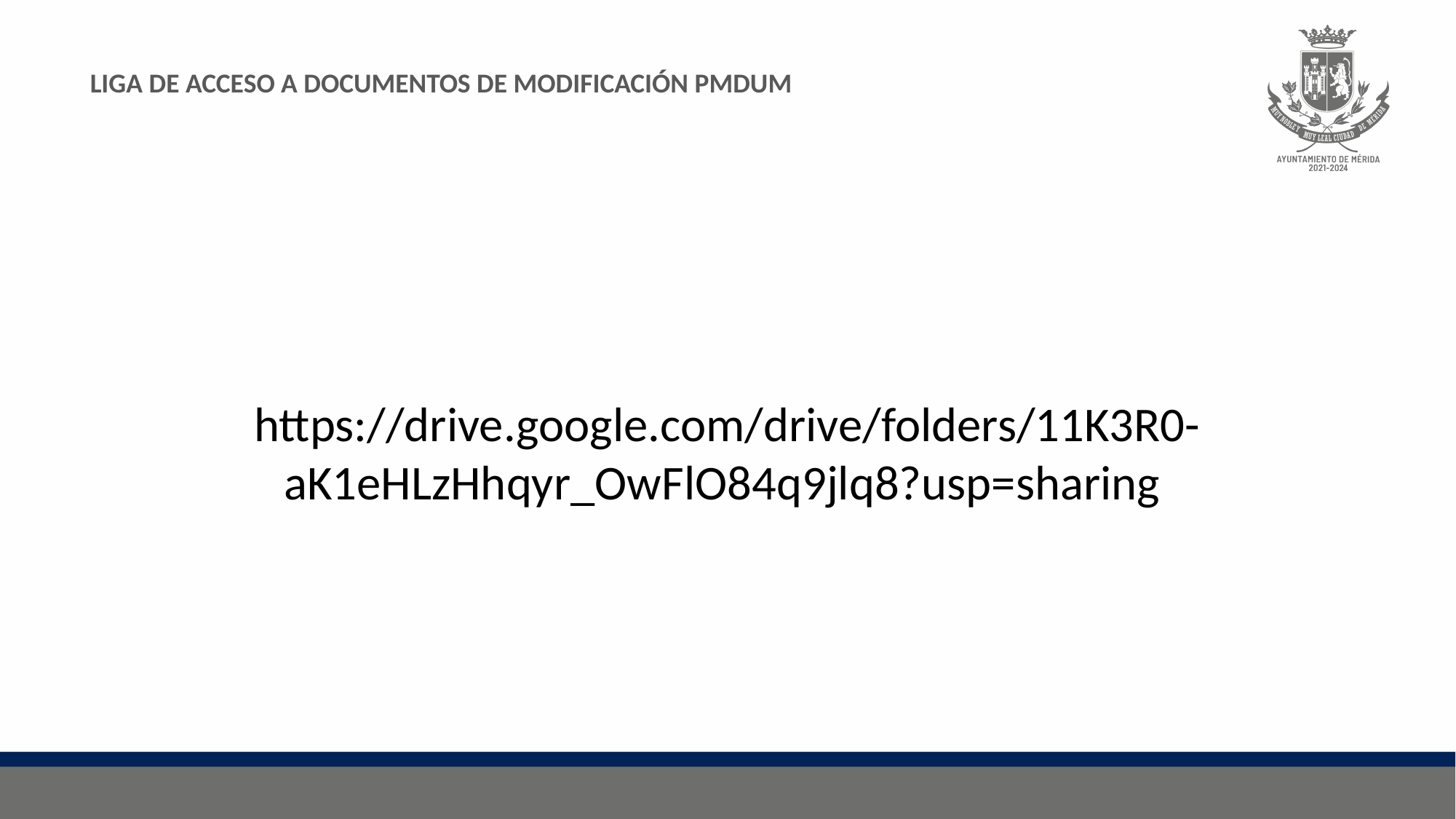

LIGA DE ACCESO A DOCUMENTOS DE MODIFICACIÓN PMDUM
https://drive.google.com/drive/folders/11K3R0-aK1eHLzHhqyr_OwFlO84q9jlq8?usp=sharing